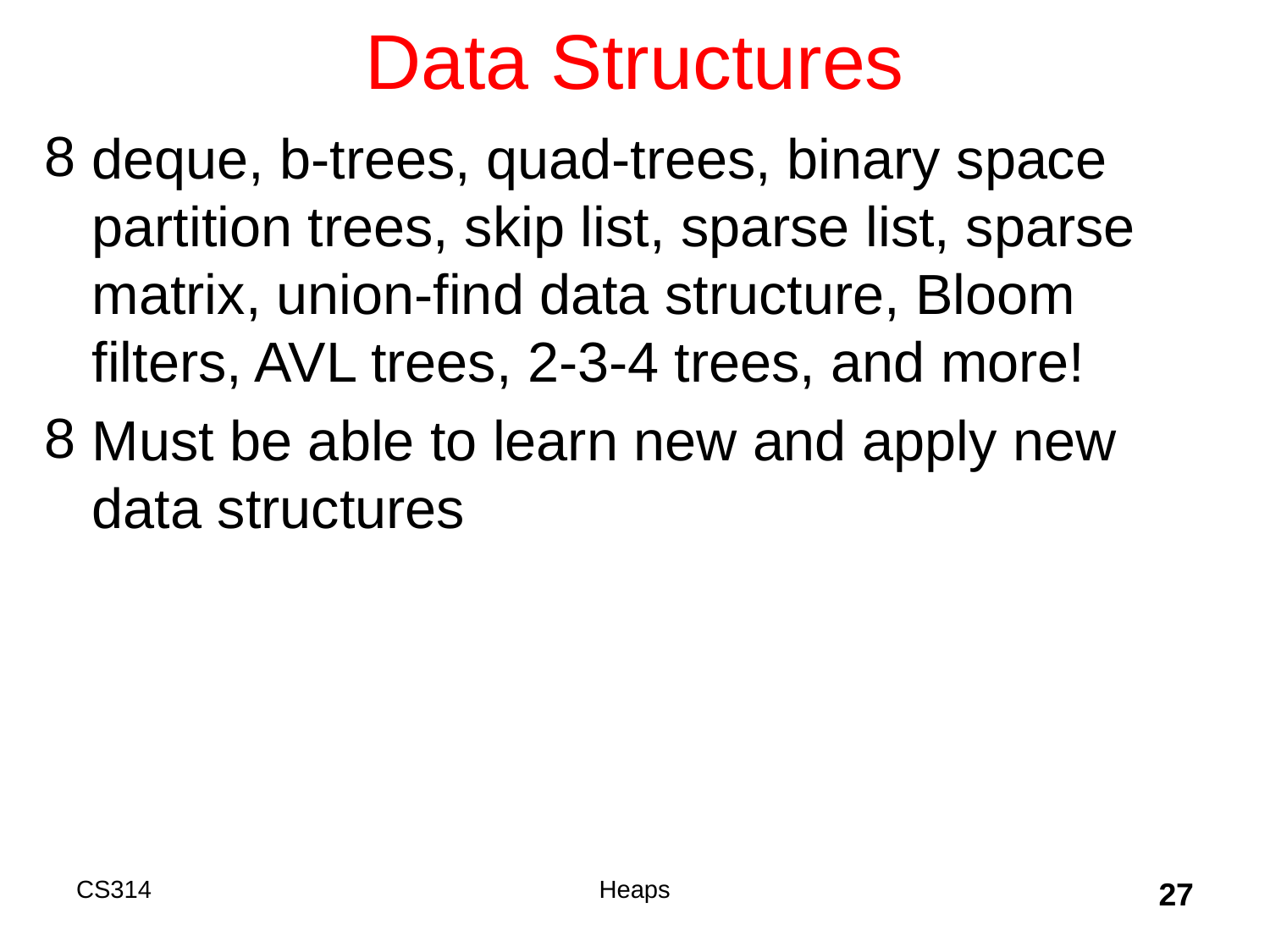

# Data Structures
deque, b-trees, quad-trees, binary space partition trees, skip list, sparse list, sparse matrix, union-find data structure, Bloom filters, AVL trees, 2-3-4 trees, and more!
Must be able to learn new and apply new data structures

CS314
Heaps
27